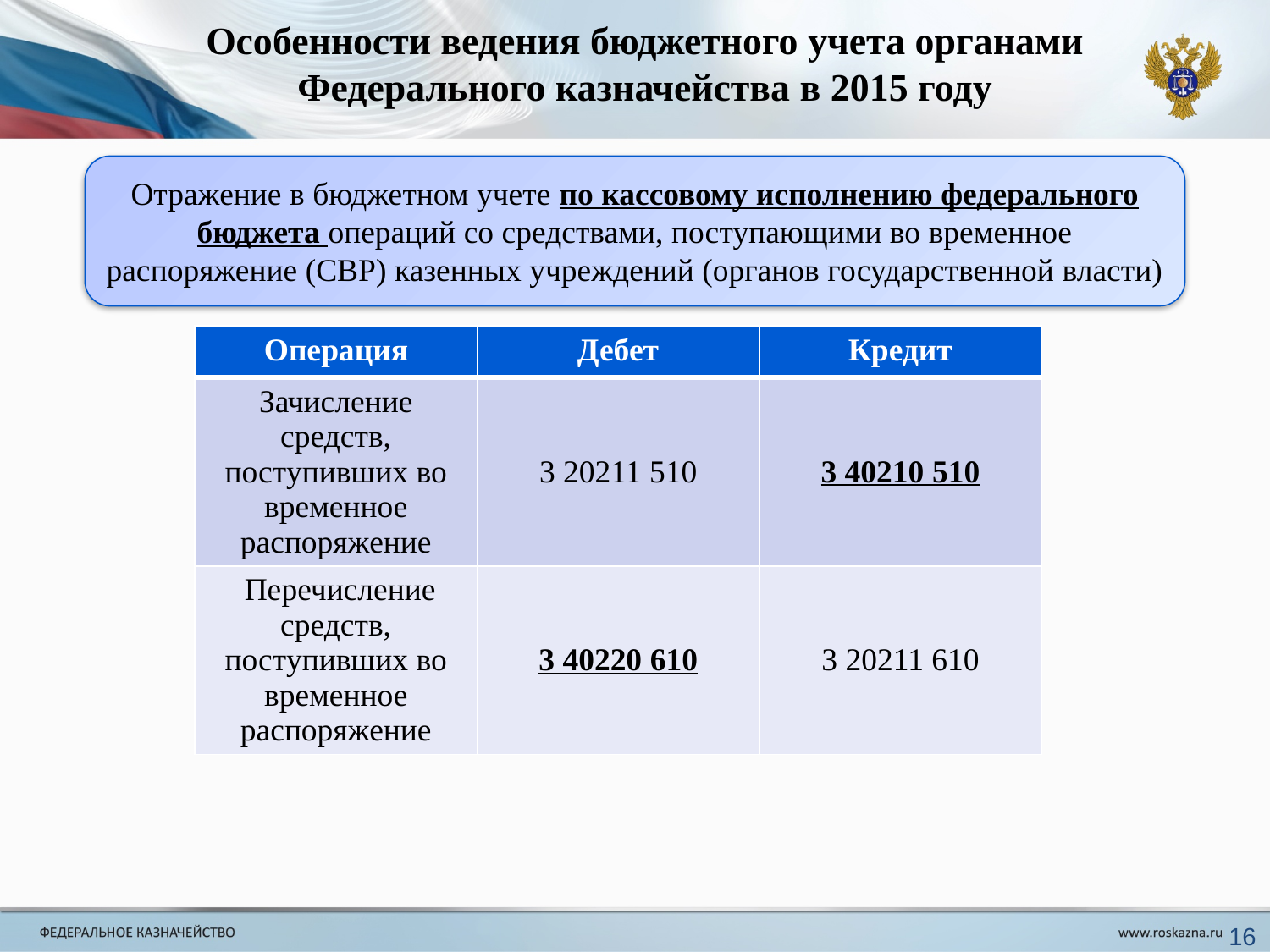

Особенности ведения бюджетного учета органами Федерального казначейства в 2015 году
Отражение в бюджетном учете по кассовому исполнению федерального бюджета операций со средствами, поступающими во временное распоряжение (СВР) казенных учреждений (органов государственной власти)
| Операция | Дебет | Кредит |
| --- | --- | --- |
| Зачисление средств, поступивших во временное распоряжение | 3 20211 510 | 3 40210 510 |
| Перечисление средств, поступивших во временное распоряжение | 3 40220 610 | 3 20211 610 |
16